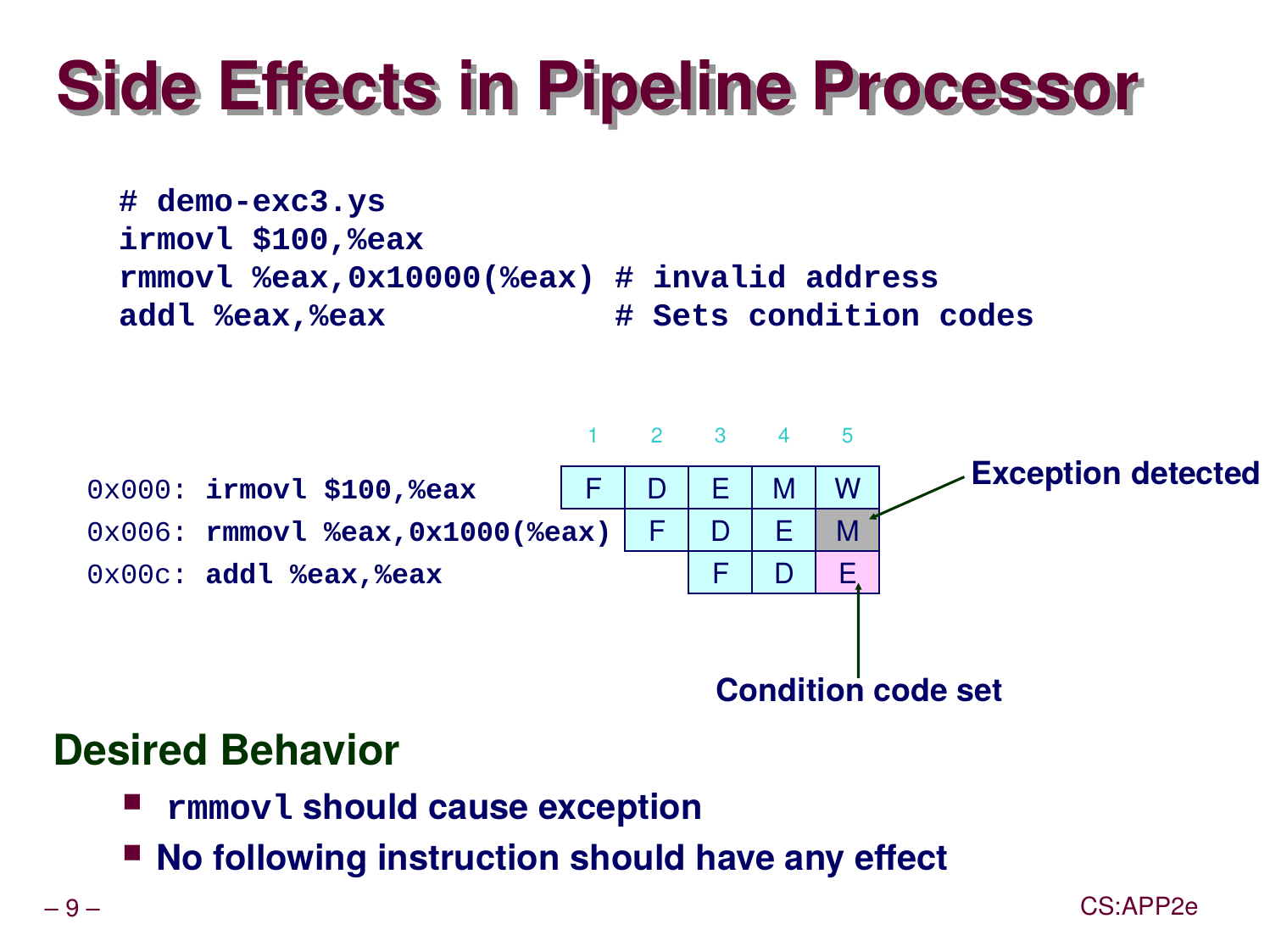

# Side Effects in Pipeline Processor
  # demo-exc3.ys
  irmovl $100,%eax
  rmmovl %eax,0x10000(%eax) # invalid address
  addl %eax,%eax	        # Sets condition codes
1
2
3
4
5
W
M
E
Exception detected

0x000: irmovl $100,%eax
F
D
E
M
0x006: rmmovl %eax,0x1000(%eax)
F
D
E
0x00c: addl %eax,%eax
F
D

Condition code set
Desired Behavior
 rmmovl should cause exception
No following instruction should have any effect